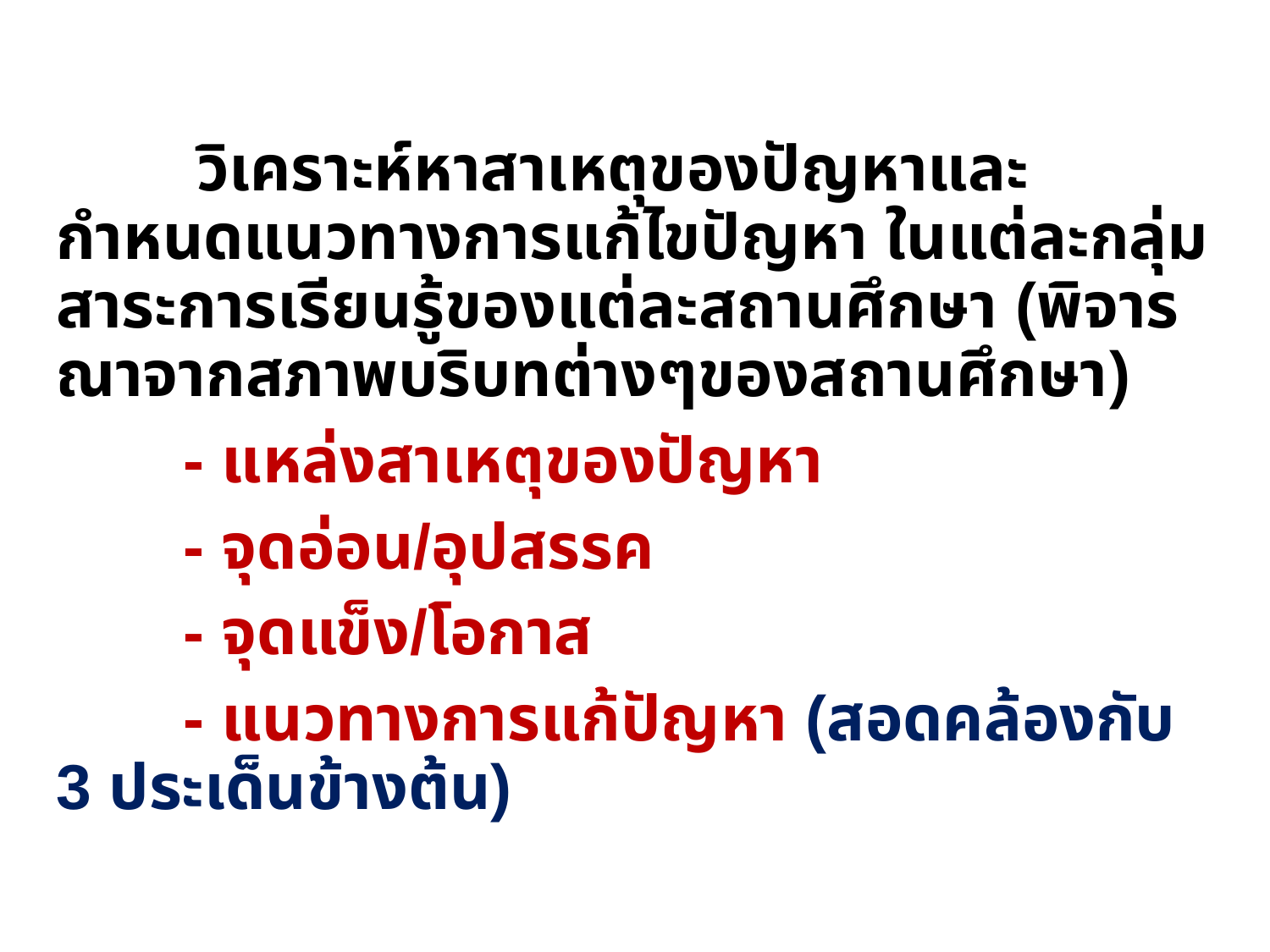

วิเคราะห์หาสาเหตุของปัญหาและกำหนดแนวทางการแก้ไขปัญหา ในแต่ละกลุ่มสาระการเรียนรู้ของแต่ละสถานศึกษา (พิจารณาจากสภาพบริบทต่างๆของสถานศึกษา)
	- แหล่งสาเหตุของปัญหา
	- จุดอ่อน/อุปสรรค
	- จุดแข็ง/โอกาส
	- แนวทางการแก้ปัญหา (สอดคล้องกับ 3 ประเด็นข้างต้น)